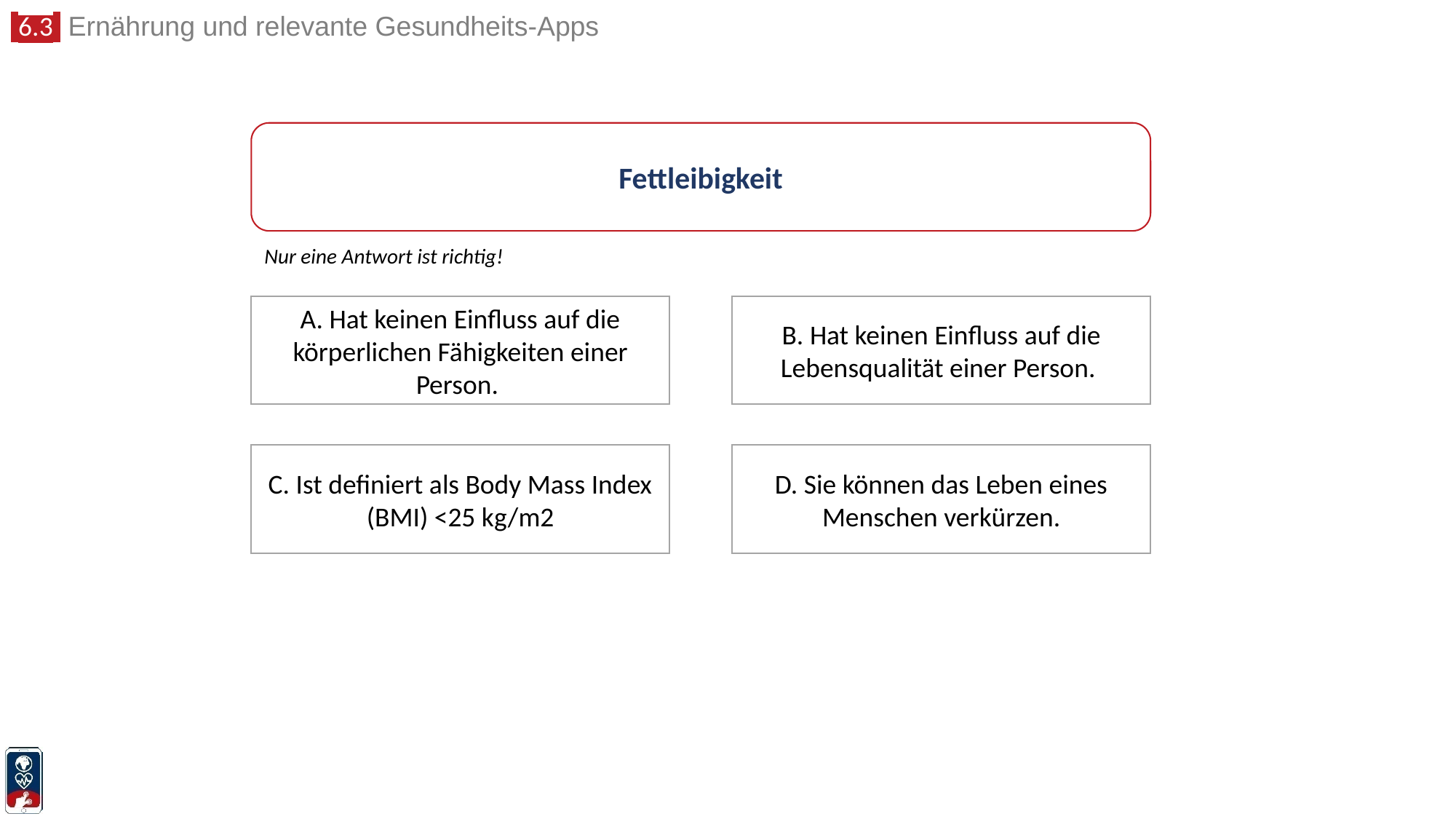

Fettleibigkeit
Nur eine Antwort ist richtig!
A. Hat keinen Einfluss auf die körperlichen Fähigkeiten einer Person.
B. Hat keinen Einfluss auf die Lebensqualität einer Person.
D. Sie können das Leben eines Menschen verkürzen.
C. Ist definiert als Body Mass Index (BMI) <25 kg/m2